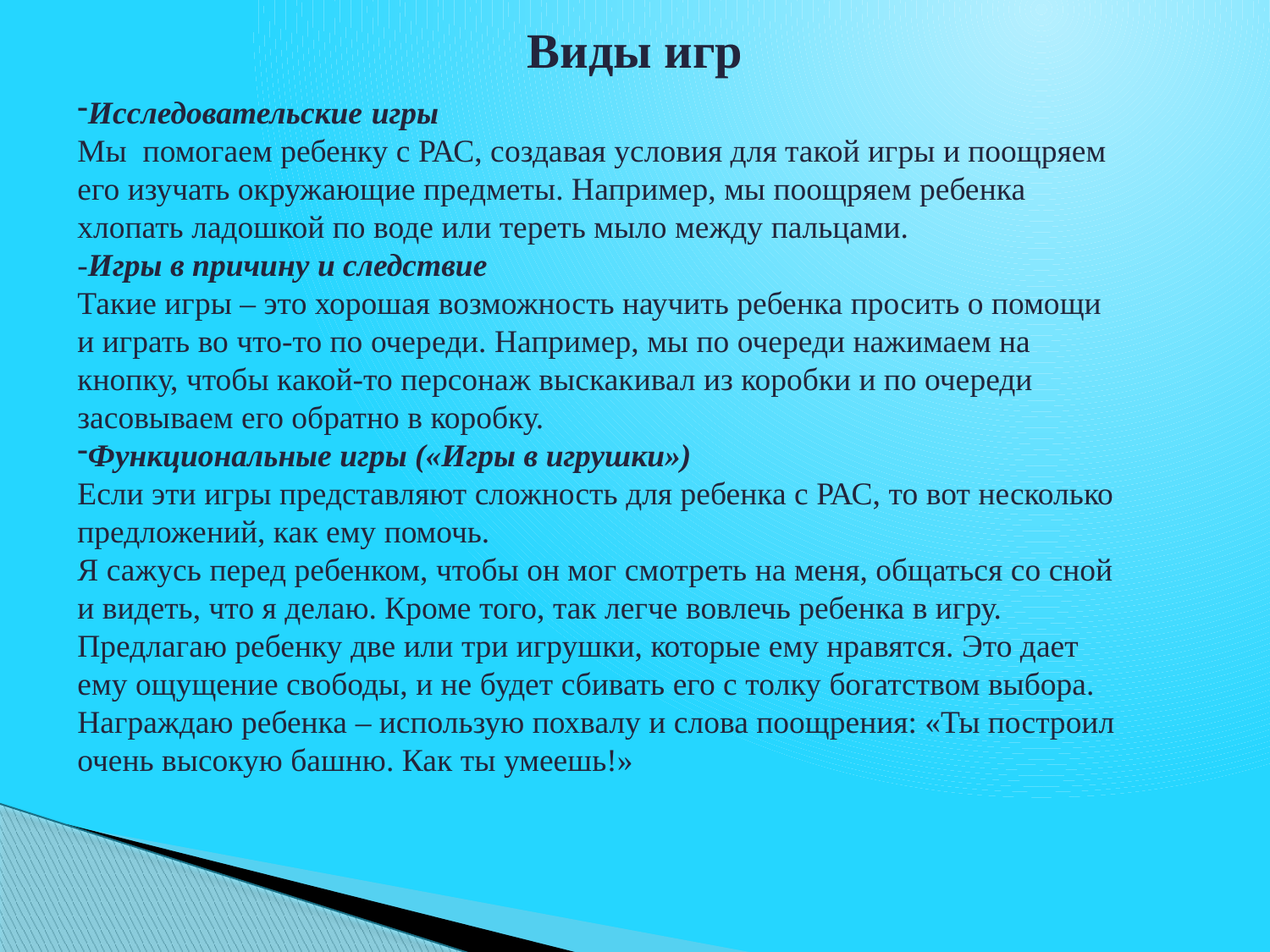

# Виды игр
Исследовательские игры
Мы  помогаем ребенку с РАС, создавая условия для такой игры и поощряем его изучать окружающие предметы. Например, мы поощряем ребенка хлопать ладошкой по воде или тереть мыло между пальцами.
-Игры в причину и следствие
Такие игры – это хорошая возможность научить ребенка просить о помощи и играть во что-то по очереди. Например, мы по очереди нажимаем на кнопку, чтобы какой-то персонаж выскакивал из коробки и по очереди засовываем его обратно в коробку.
Функциональные игры («Игры в игрушки»)
Если эти игры представляют сложность для ребенка с РАС, то вот несколько предложений, как ему помочь.
Я сажусь перед ребенком, чтобы он мог смотреть на меня, общаться со сной и видеть, что я делаю. Кроме того, так легче вовлечь ребенка в игру.
Предлагаю ребенку две или три игрушки, которые ему нравятся. Это дает ему ощущение свободы, и не будет сбивать его с толку богатством выбора.
Награждаю ребенка – использую похвалу и слова поощрения: «Ты построил очень высокую башню. Как ты умеешь!»